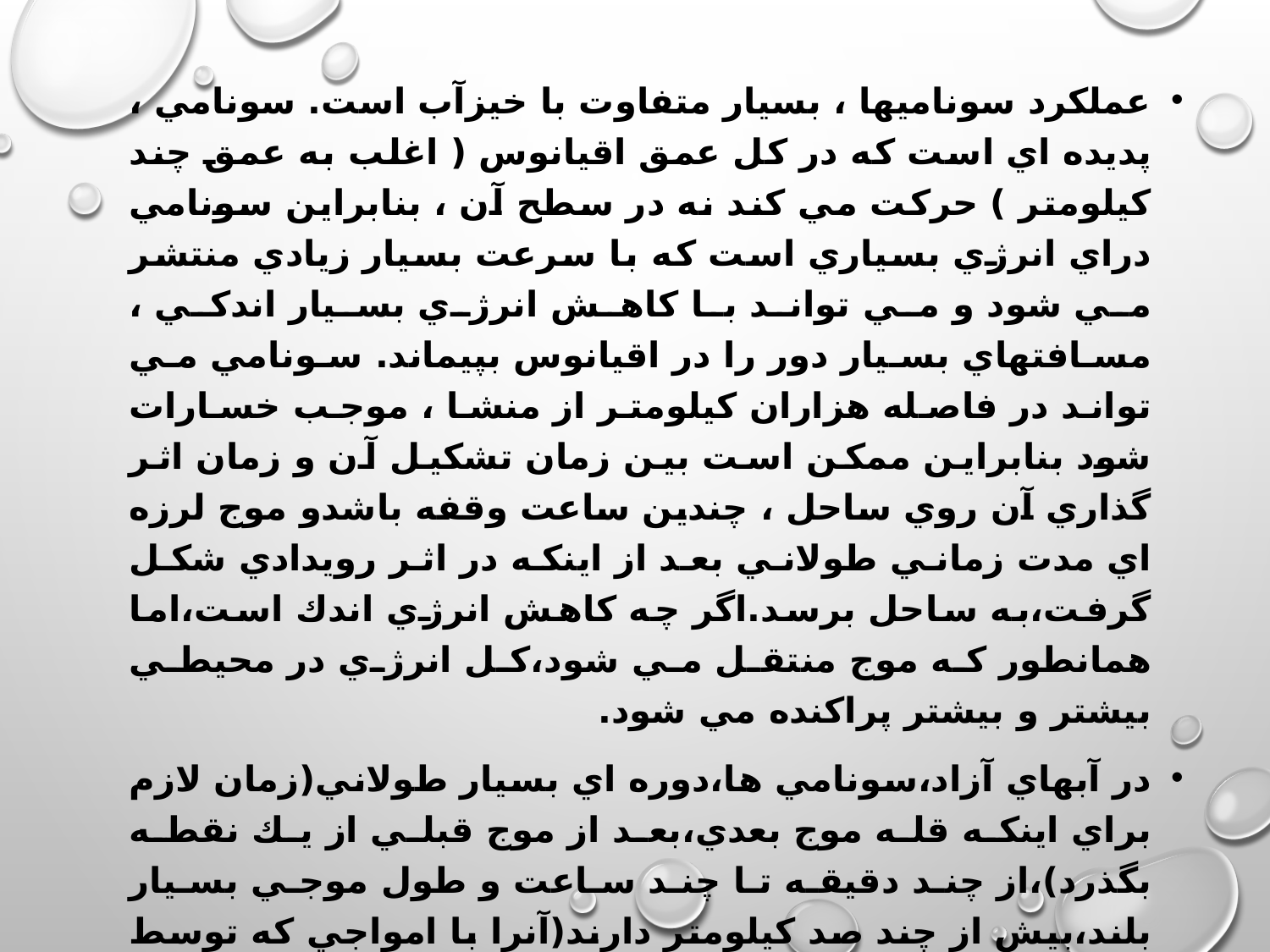

عملكرد سوناميها ، بسيار متفاوت با خيزآب است. سونامي ، پديده اي است كه در كل عمق اقيانوس ( اغلب به عمق چند كيلومتر ) حركت مي كند نه در سطح آن ، بنابراين سونامي دراي انرژي بسياري است كه با سرعت بسيار زيادي منتشر مي شود و مي تواند با كاهش انرژي بسيار اندكي ، مسافتهاي بسيار دور را در اقيانوس بپيماند. سونامي مي تواند در فاصله هزاران كيلومتر از منشا ، موجب خسارات شود بنابراين ممكن است بين زمان تشكيل آن و زمان اثر گذاري آن روي ساحل ، چندين ساعت وقفه باشدو موج لرزه اي مدت زماني طولاني بعد از اينكه در اثر رويدادي شكل گرفت،به ساحل برسد.اگر چه كاهش انرژي اندك است،اما همانطور كه موج منتقل مي شود،كل انرژي در محيطي بيشتر و بيشتر پراكنده مي شود.
در آبهاي آزاد،سونامي ها،دوره اي بسيار طولاني(زمان لازم براي اينكه قله موج بعدي،بعد از موج قبلي از يك نقطه بگذرد)،از چند دقيقه تا چند ساعت و طول موجي بسيار بلند،بيش از چند صد كيلومتر دارند(آنرا با امواجي كه توسط باد ايجاد شده در ساحل ديده مي شوند،مقايسه كنيد كه توسط طوفانهاي دوردست ايجاد شده اندو به طور منظم،يك موج بعد از ديگري با دوره اي حدود 10 ثانيه و طول موج 150 متر در آن مي چرخند).ارتفاع واقعي موج سونامي در آبهاي آزاد،اغلب كمتر از يك متر است .